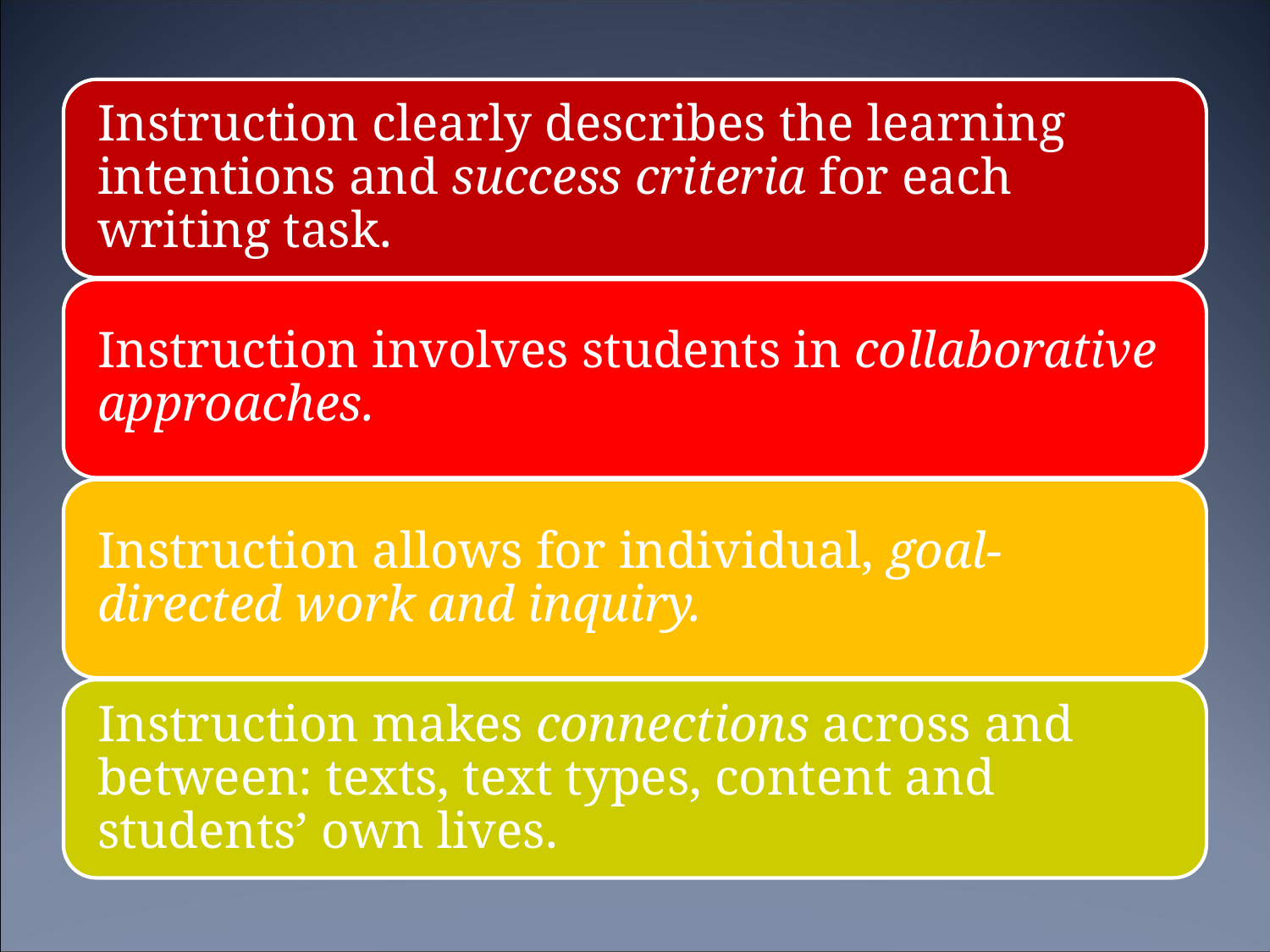

Instruction clearly describes the learning intentions and success criteria for each writing task.
Instruction involves students in collaborative approaches.
Instruction allows for individual, goal-directed work and inquiry.
Instruction makes connections across and between: texts, text types, content and students’ own lives.